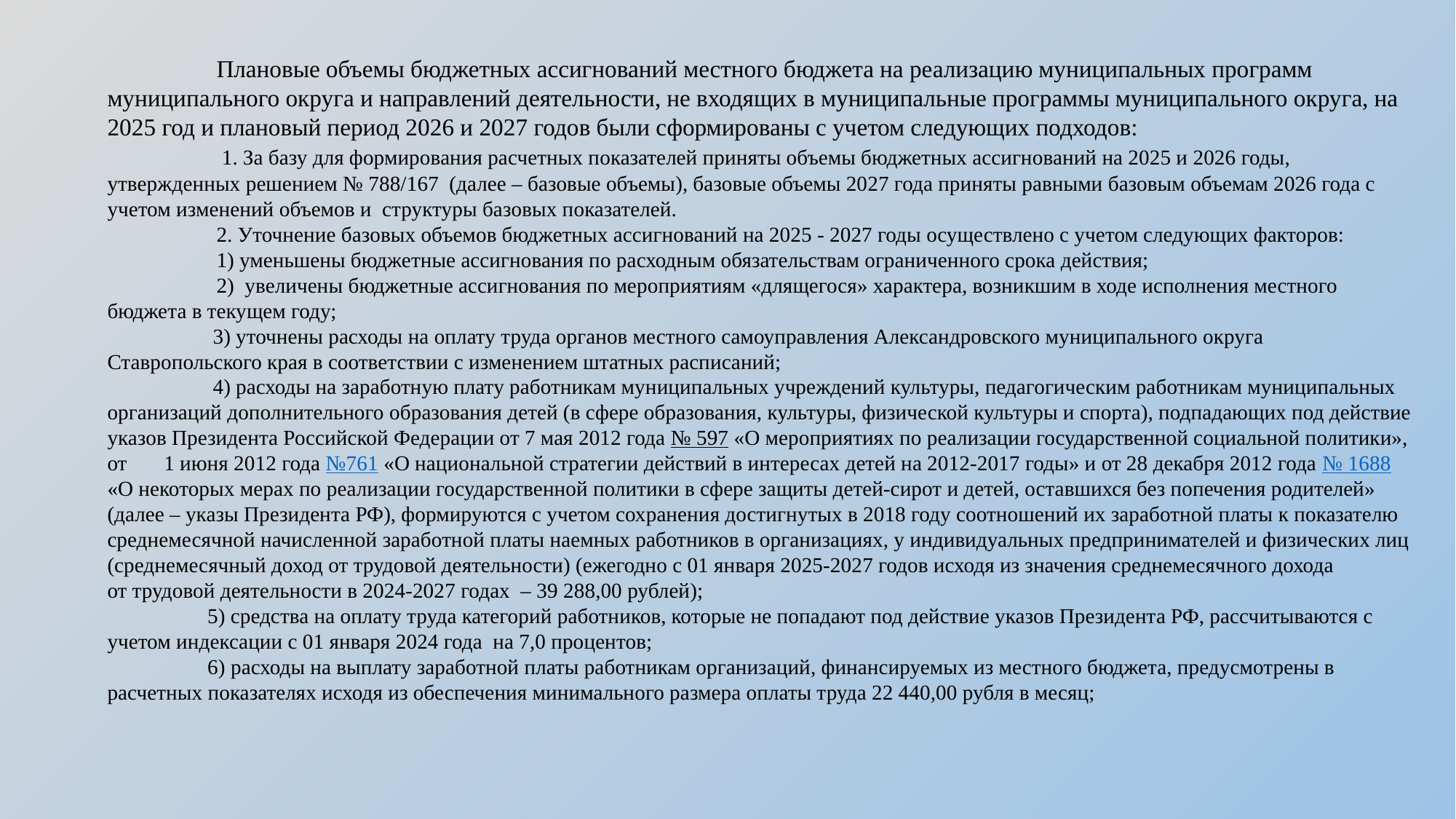

Плановые объемы бюджетных ассигнований местного бюджета на реализацию муниципальных программ муниципального округа и направлений деятельности, не входящих в муниципальные программы муниципального округа, на 2025 год и плановый период 2026 и 2027 годов были сформированы с учетом следующих подходов:
	 1. За базу для формирования расчетных показателей приняты объемы бюджетных ассигнований на 2025 и 2026 годы, утвержденных решением № 788/167  (далее – базовые объемы), базовые объемы 2027 года приняты равными базовым объемам 2026 года с учетом изменений объемов и  структуры базовых показателей.
	2. Уточнение базовых объемов бюджетных ассигнований на 2025 - 2027 годы осуществлено с учетом следующих факторов:
	1) уменьшены бюджетные ассигнования по расходным обязательствам ограниченного срока действия;
	2)  увеличены бюджетные ассигнования по мероприятиям «длящегося» характера, возникшим в ходе исполнения местного бюджета в текущем году;
                    3) уточнены расходы на оплату труда органов местного самоуправления Александровского муниципального округа Ставропольского края в соответствии с изменением штатных расписаний;
                    4) расходы на заработную плату работникам муниципальных учреждений культуры, педагогическим работникам муниципальных организаций дополнительного образования детей (в сфере образования, культуры, физической культуры и спорта), подпадающих под действие указов Президента Российской Федерации от 7 мая 2012 года № 597 «О мероприятиях по реализации государственной социальной политики», от       1 июня 2012 года №761 «О национальной стратегии действий в интересах детей на 2012-2017 годы» и от 28 декабря 2012 года № 1688 «О некоторых мерах по реализации государственной политики в сфере защиты детей-сирот и детей, оставшихся без попечения родителей» (далее – указы Президента РФ), формируются с учетом сохранения достигнутых в 2018 году соотношений их заработной платы к показателю среднемесячной начисленной заработной платы наемных работников в организациях, у индивидуальных предпринимателей и физических лиц (среднемесячный доход от трудовой деятельности) (ежегодно с 01 января 2025-2027 годов исходя из значения среднемесячного дохода от трудовой деятельности в 2024-2027 годах  – 39 288,00 рублей);
                   5) средства на оплату труда категорий работников, которые не попадают под действие указов Президента РФ, рассчитываются с учетом индексации с 01 января 2024 года  на 7,0 процентов;
                   6) расходы на выплату заработной платы работникам организаций, финансируемых из местного бюджета, предусмотрены в расчетных показателях исходя из обеспечения минимального размера оплаты труда 22 440,00 рубля в месяц;